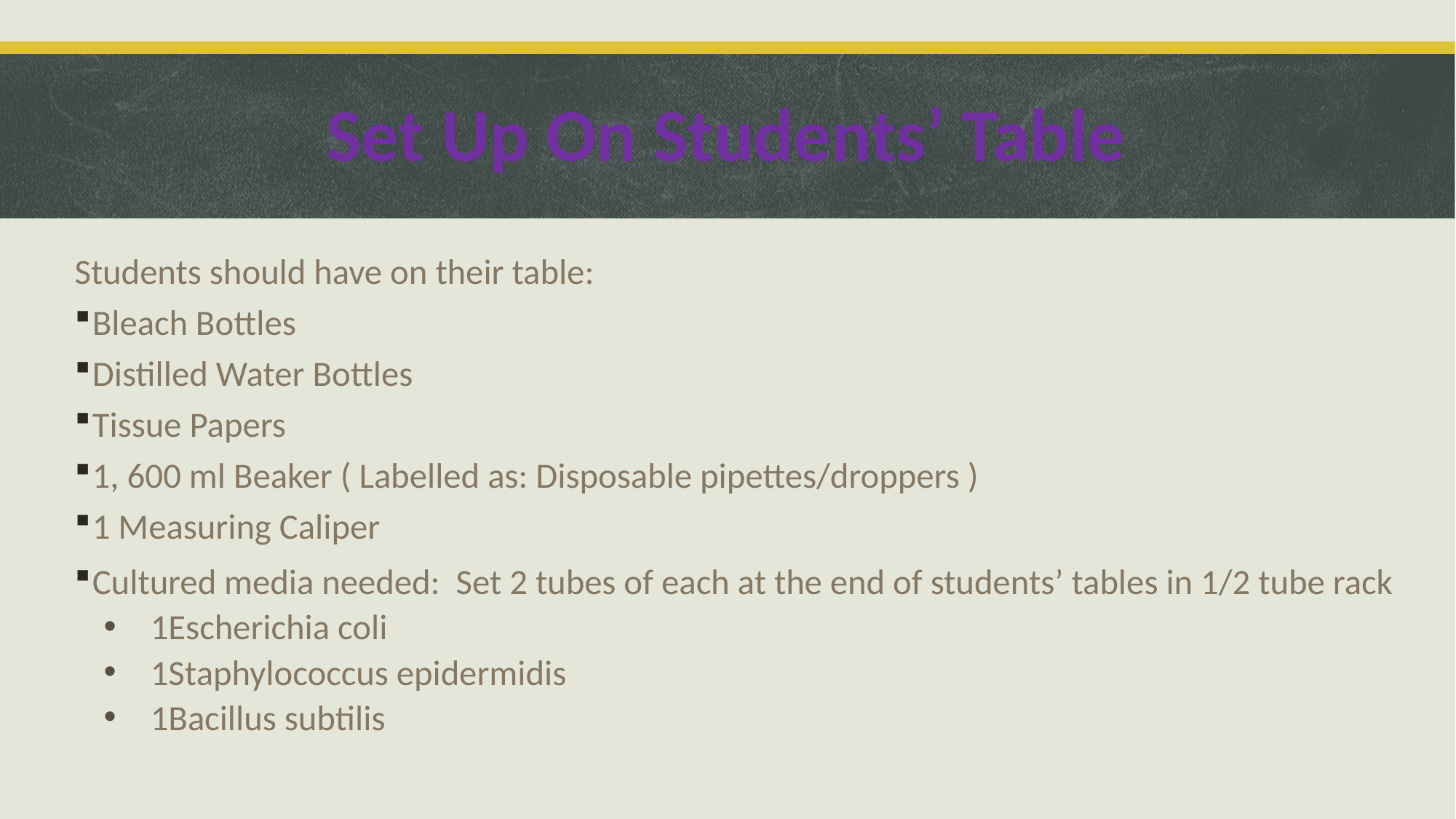

# Set Up On Students’ Table
Students should have on their table:
Bleach Bottles
Distilled Water Bottles
Tissue Papers
1, 600 ml Beaker ( Labelled as: Disposable pipettes/droppers )
1 Measuring Caliper
Cultured media needed:  Set 2 tubes of each at the end of students’ tables in 1/2 tube rack
1Escherichia coli
1Staphylococcus epidermidis
1Bacillus subtilis